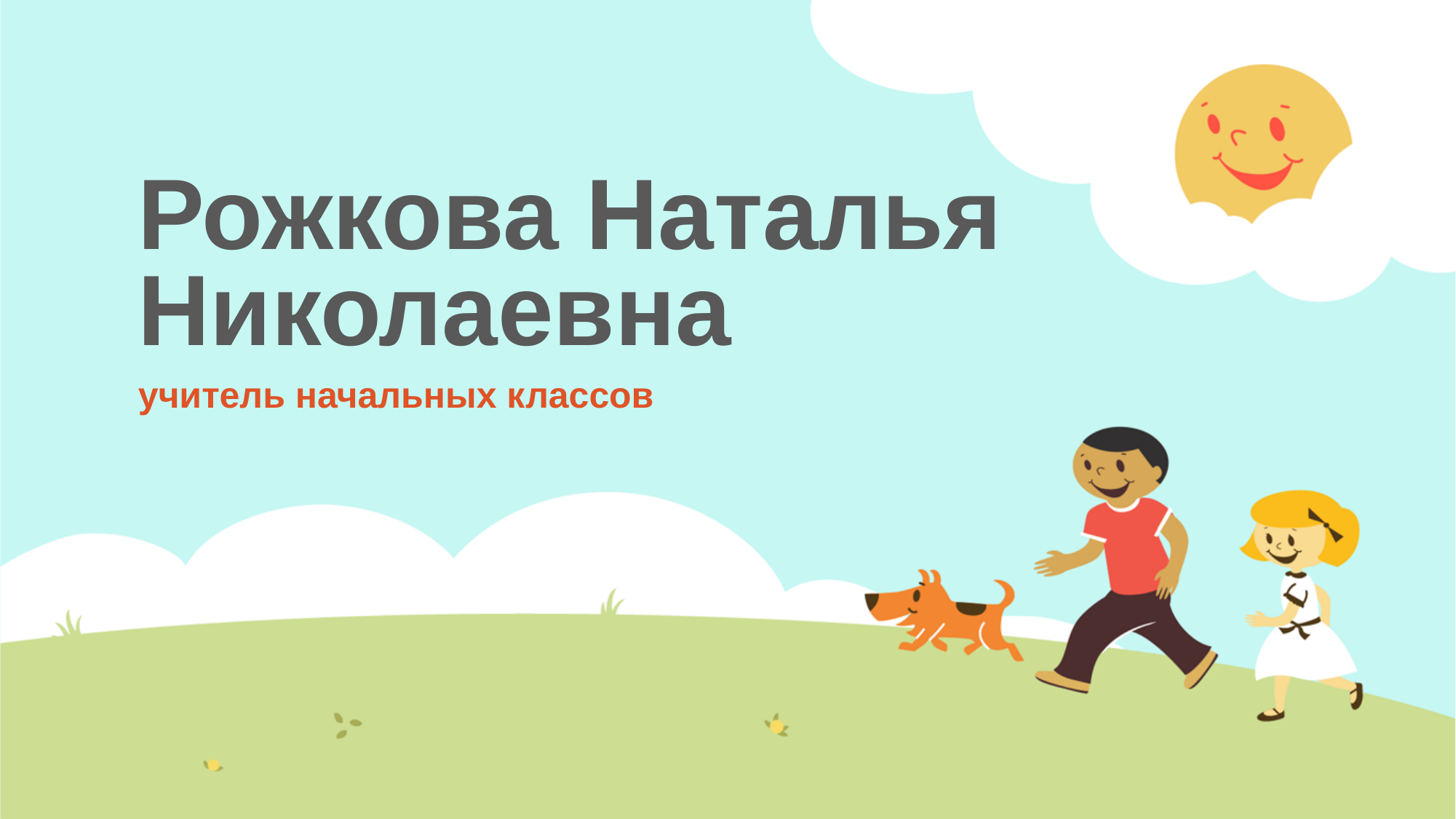

# Рожкова Наталья Николаевна
учитель начальных классов